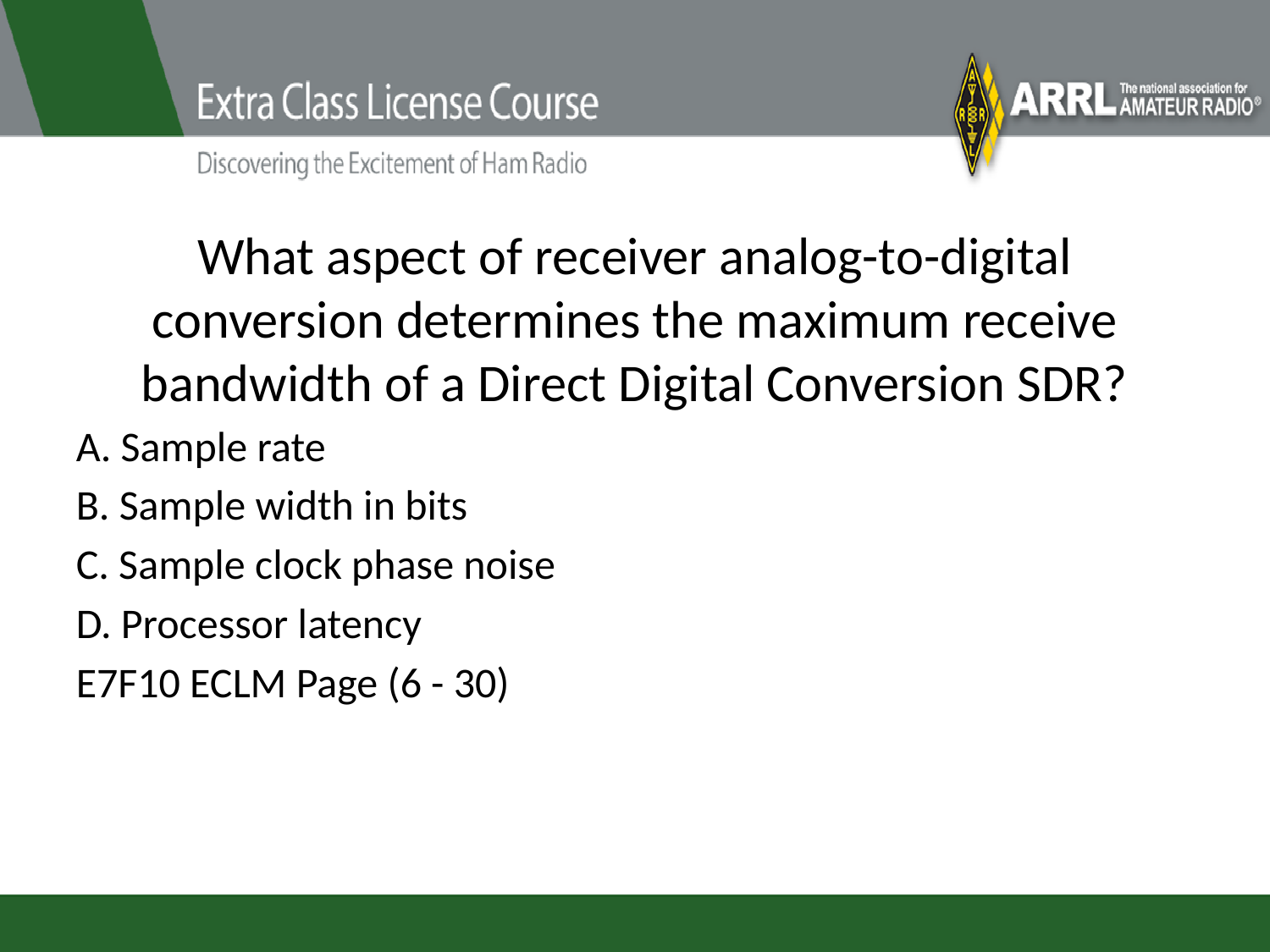

# What aspect of receiver analog-to-digital conversion determines the maximum receive bandwidth of a Direct Digital Conversion SDR?
A. Sample rate
B. Sample width in bits
C. Sample clock phase noise
D. Processor latency
E7F10 ECLM Page (6 - 30)